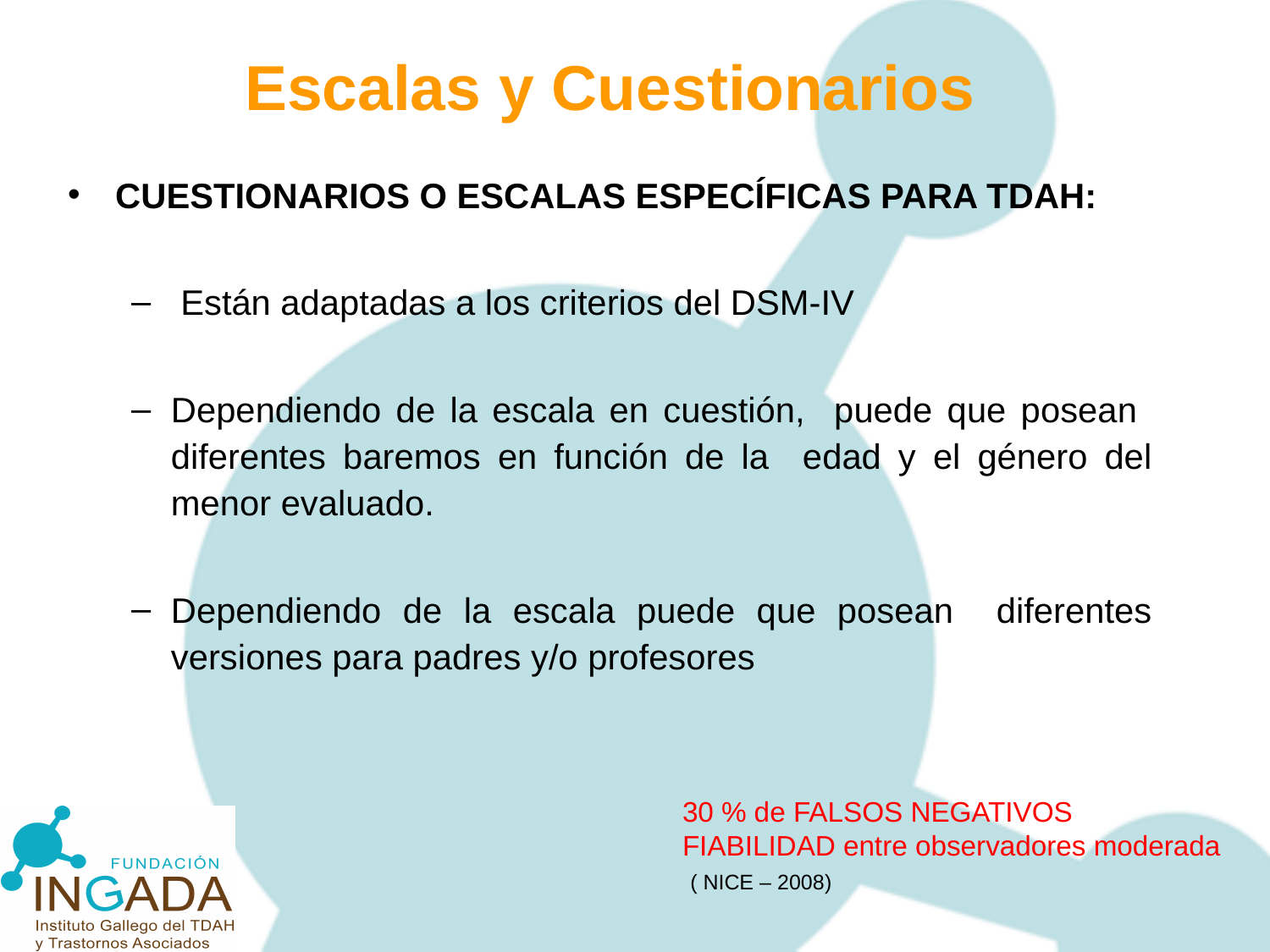

Escalas y Cuestionarios

CUESTIONARIOS O ESCALAS ESPECÍFICAS PARA TDAH:

 Están adaptadas a los criterios del DSM-IV

Dependiendo de la escala en cuestión,  puede que posean  diferentes baremos en función de la  edad y el género del menor evaluado.

Dependiendo de la escala puede que posean  diferentes versiones para padres y/o profesores

30 % de FALSOS NEGATIVOS
FIABILIDAD entre observadores moderada
 ( NICE – 2008)